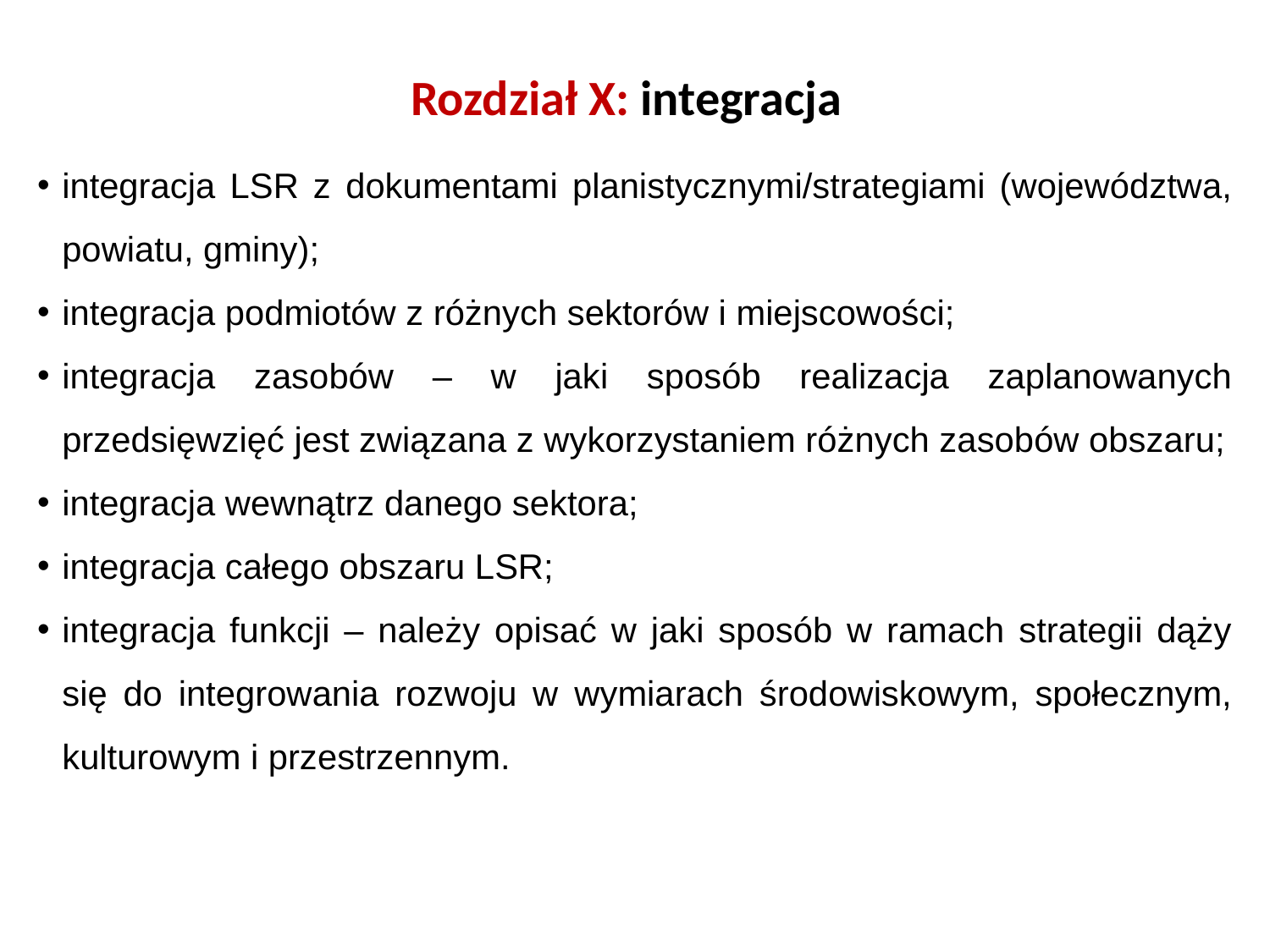

# Rozdział X: integracja
integracja LSR z dokumentami planistycznymi/strategiami (województwa, powiatu, gminy);
integracja podmiotów z różnych sektorów i miejscowości;
integracja zasobów – w jaki sposób realizacja zaplanowanych przedsięwzięć jest związana z wykorzystaniem różnych zasobów obszaru;
integracja wewnątrz danego sektora;
integracja całego obszaru LSR;
integracja funkcji – należy opisać w jaki sposób w ramach strategii dąży się do integrowania rozwoju w wymiarach środowiskowym, społecznym, kulturowym i przestrzennym.